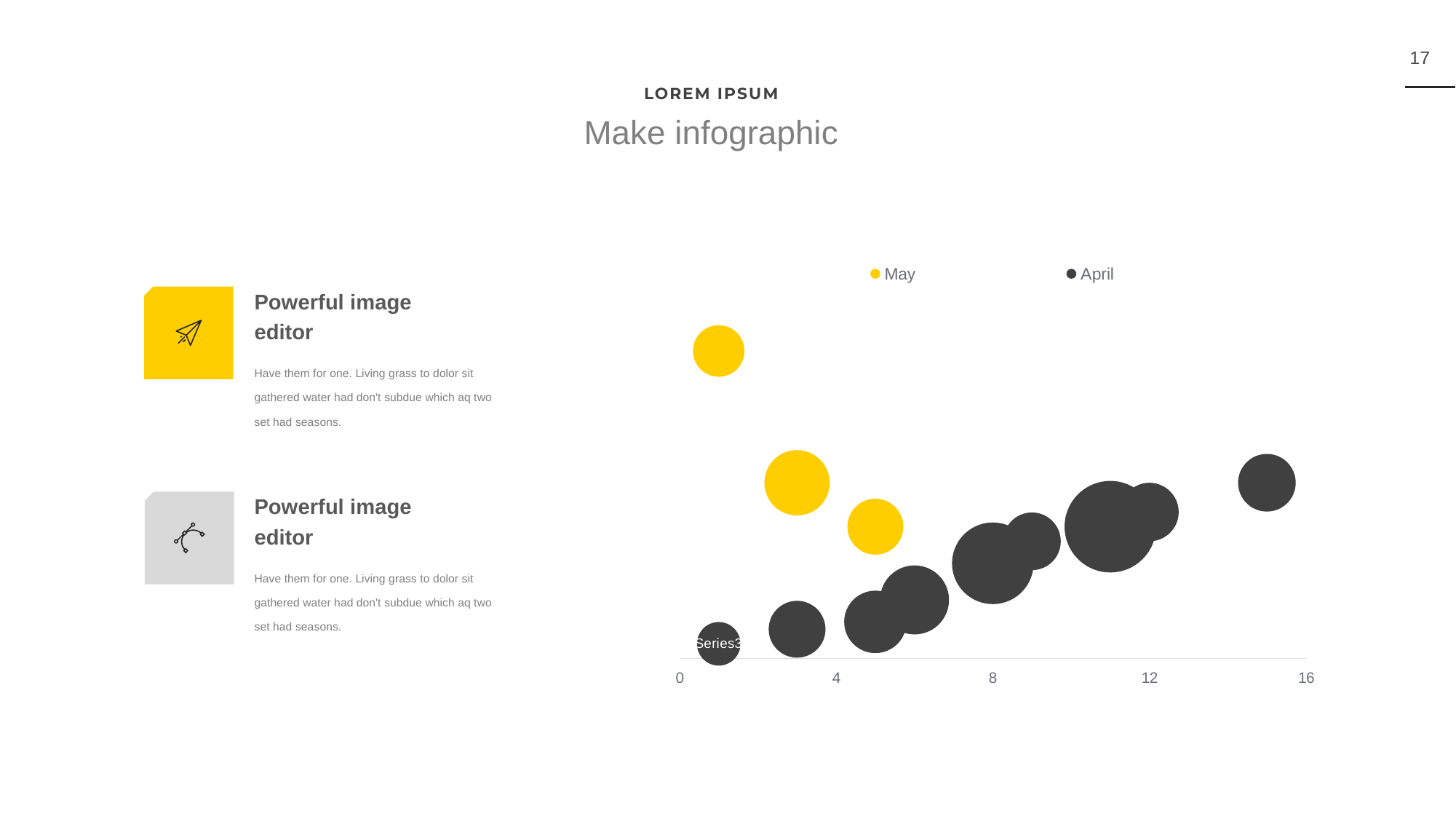

17
LOREM IPSUM
Make infographic

### Chart

| Category | May | April |
|---|---|---|
Powerful image
editor

Have them for one. Living grass to dolor sit gathered water had don't subdue which aq two set had seasons.
Powerful image
editor

Have them for one. Living grass to dolor sit gathered water had don't subdue which aq two set had seasons.